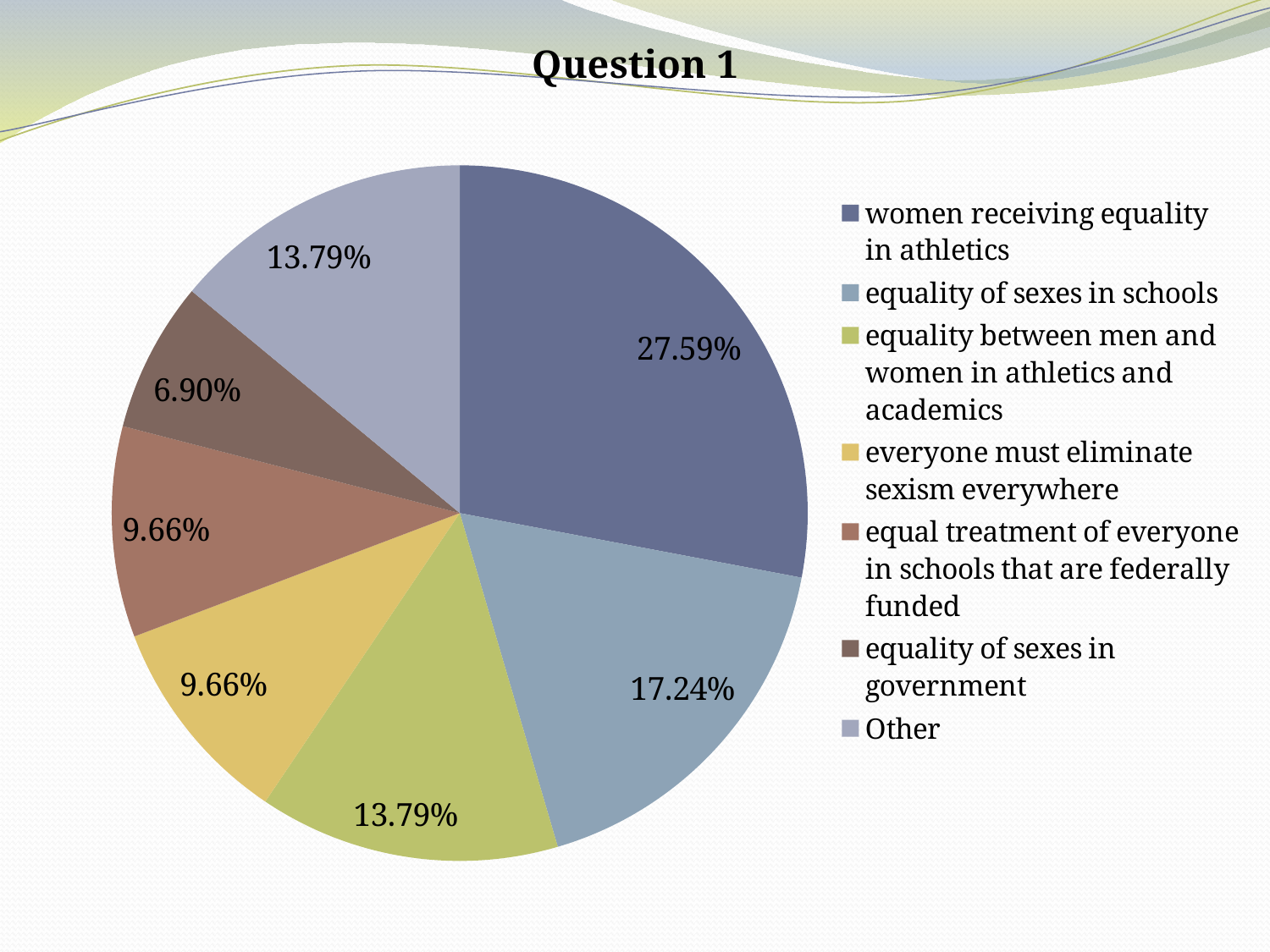

### Chart: Question 1

| Category | Question 1 Responses |
|---|---|
| women receiving equality in athletics | 0.27590000000000003 |
| equality of sexes in schools | 0.17240000000000003 |
| equality between men and women in athletics and academics | 0.1379 |
| everyone must eliminate sexism everywhere | 0.09660000000000002 |
| equal treatment of everyone in schools that are federally funded | 0.09660000000000002 |
| equality of sexes in government | 0.06900000000000002 |
| Other | 0.1379 |